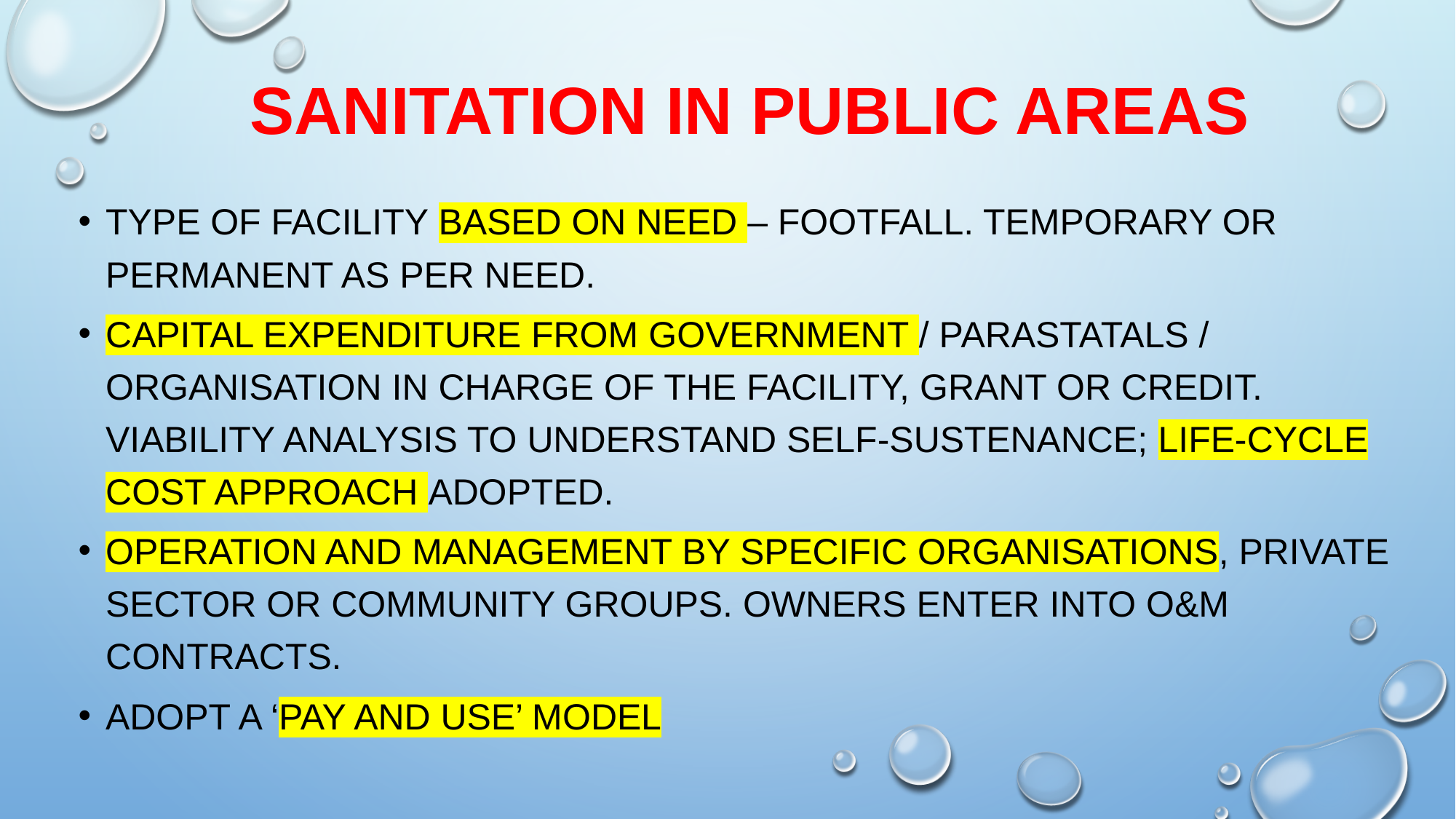

# Sanitation in public areas
type of facility based on need – footfall. temporary or permanent as per need.
capital expenditure from Government / parastatals / organisation in charge of the facility, grant or credit. viability analysis to understand self-sustenance; life-cycle cost approach adopted.
operation and management by specific organisations, private sector or community groups. owners enter into O&M contracts.
adopt a ‘Pay and use’ model